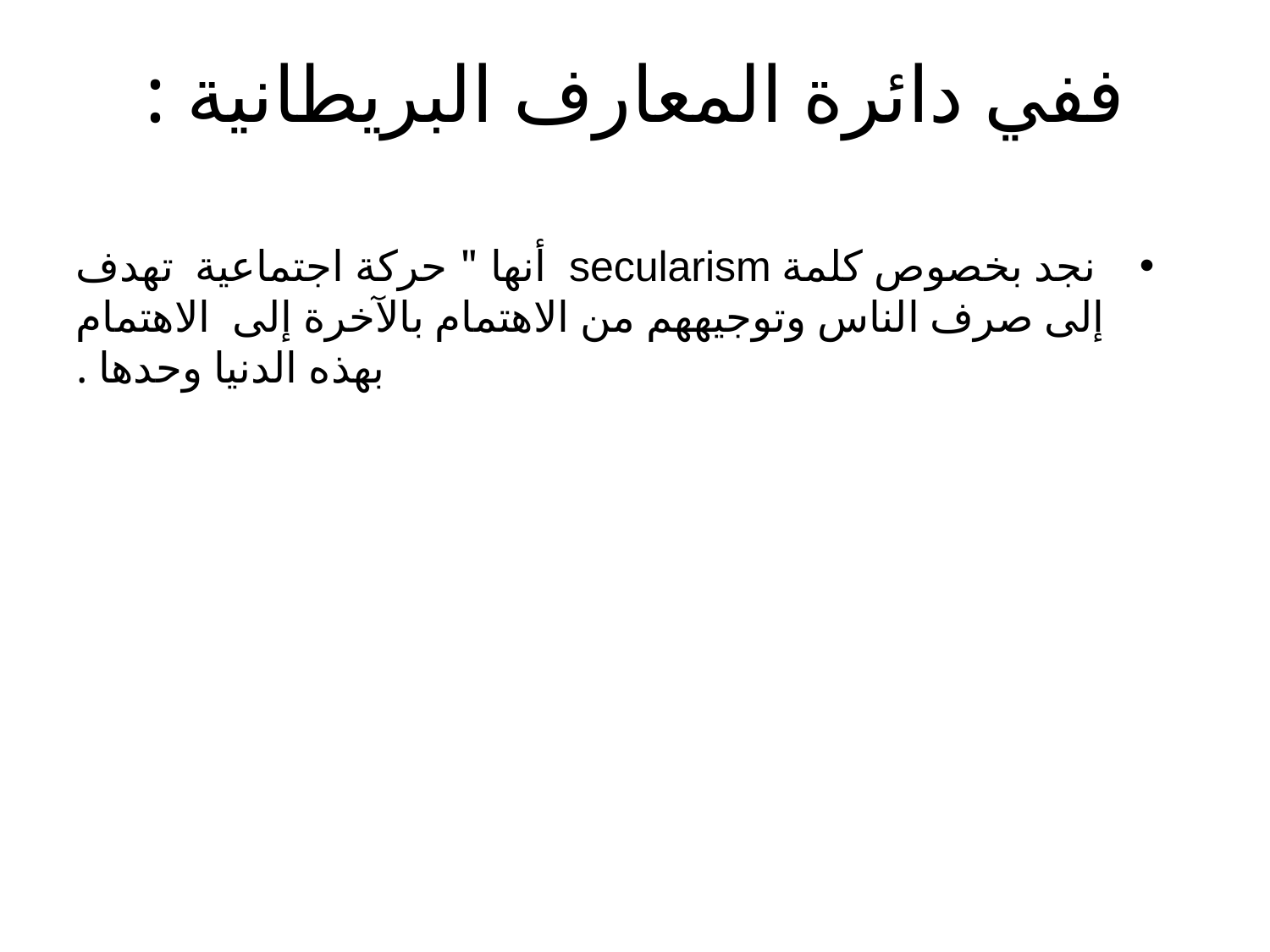

# ففي دائرة المعارف البريطانية :
 نجد بخصوص كلمة secularism  أنها " حركة اجتماعية  تهدف إلى صرف الناس وتوجيههم من الاهتمام بالآخرة إلى  الاهتمام بهذه الدنيا وحدها .